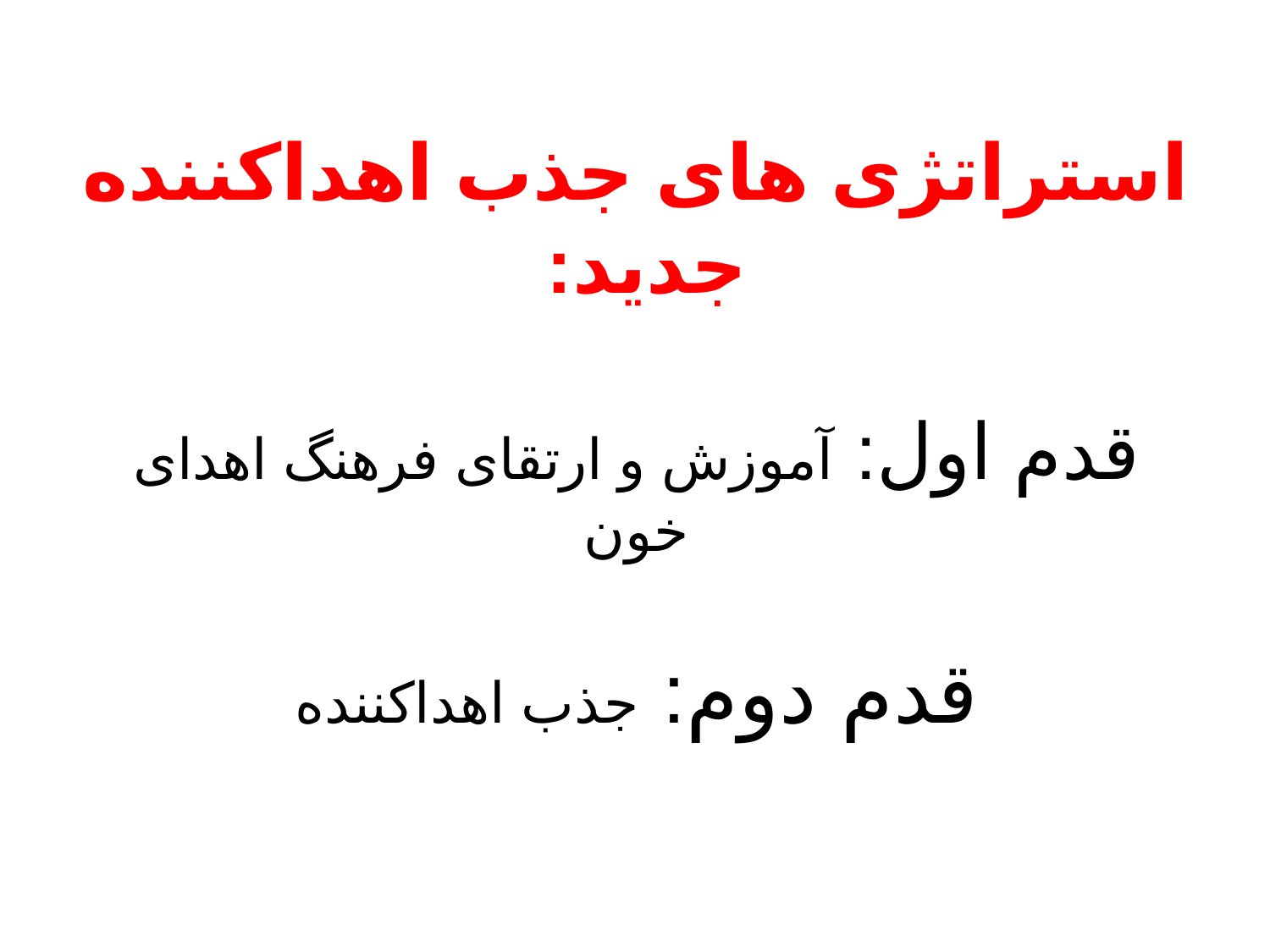

# استراتژی های جذب اهداکننده جديد: قدم اول: آموزش و ارتقای فرهنگ اهدای خون قدم دوم: جذب اهداکننده